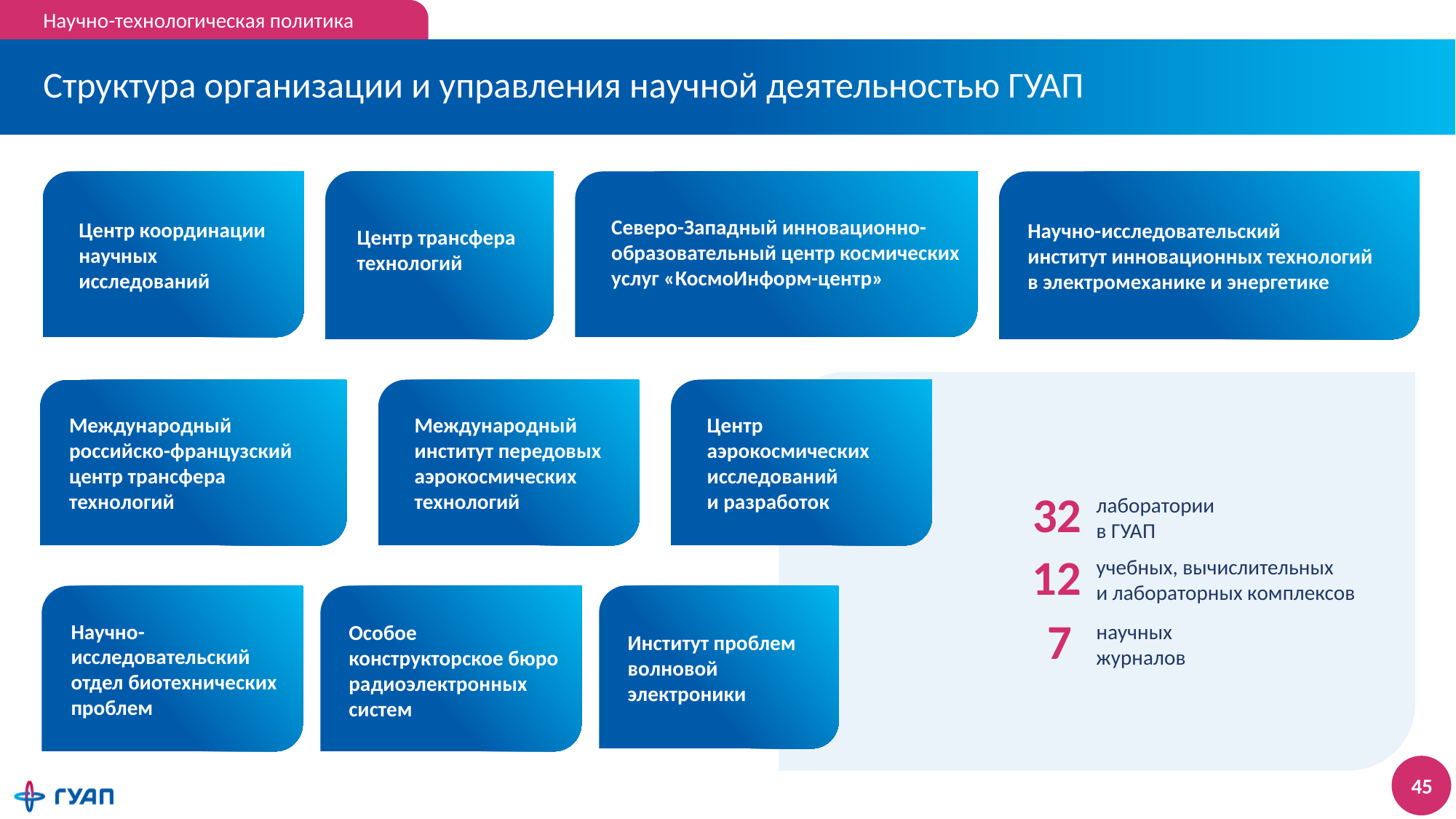

Научно-технологическая политика

# Структура организации и управления научной деятельностью ГУАП

Центр координации научных исследований

Центр трансфера технологий

Северо-Западный инновационно-образовательный центр космических услуг «КосмоИнформ-центр»

Научно-исследовательский
институт инновационных технологий
в электромеханике и энергетике

Международный российско-французский центр трансфера технологий

Международный институт передовых аэрокосмических технологий

Центр аэрокосмических исследований
и разработок
32
лаборатории
в ГУАП
12
учебных, вычислительных
и лабораторных комплексов
7
научных
журналов

Научно-исследовательский отдел биотехнических проблем

Особое конструкторское бюро радиоэлектронных систем

Институт проблем волновой электроники